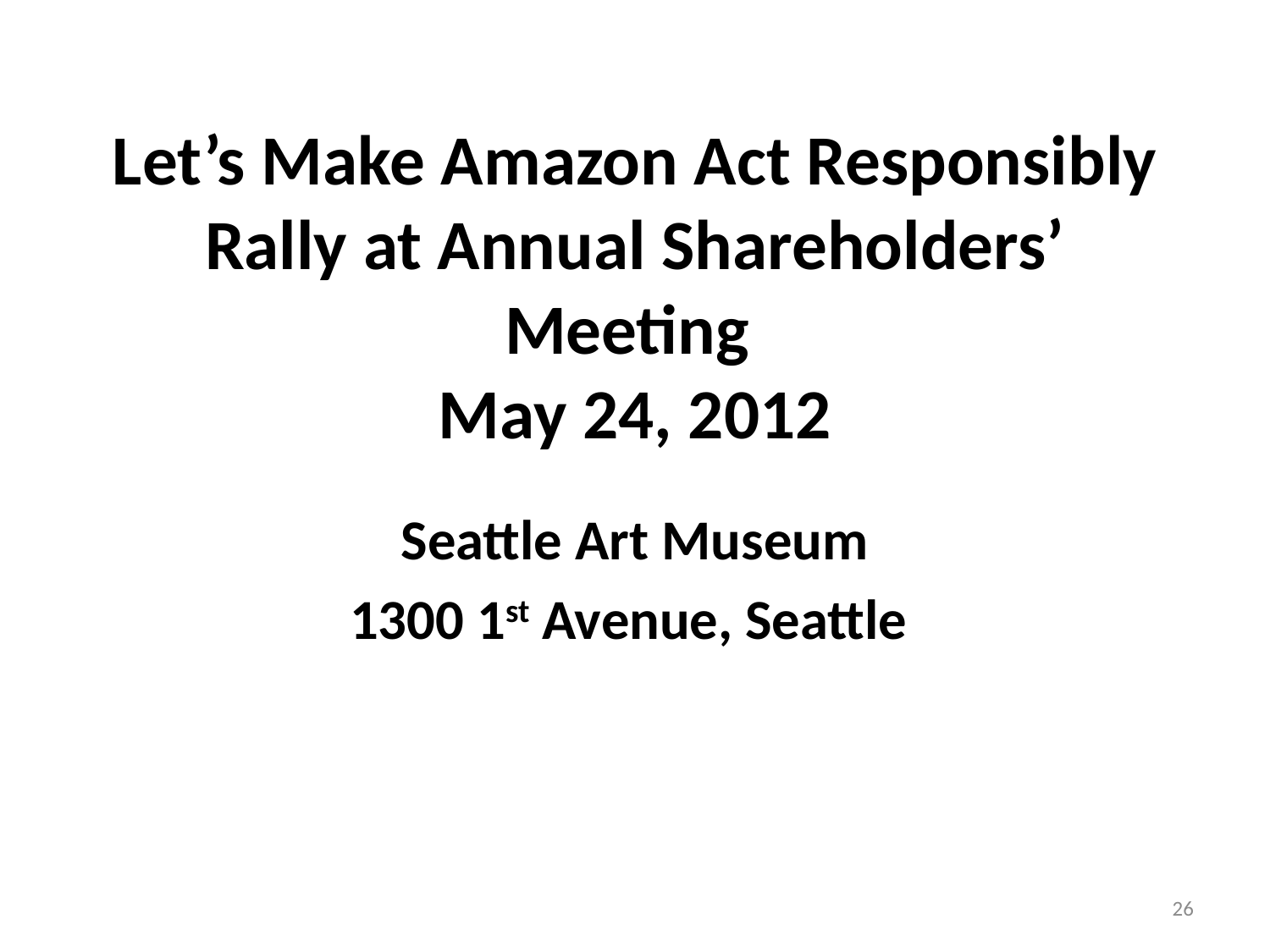

# Let’s Make Amazon Act Responsibly Rally at Annual Shareholders’ Meeting May 24, 2012
 Seattle Art Museum
1300 1st Avenue, Seattle

26